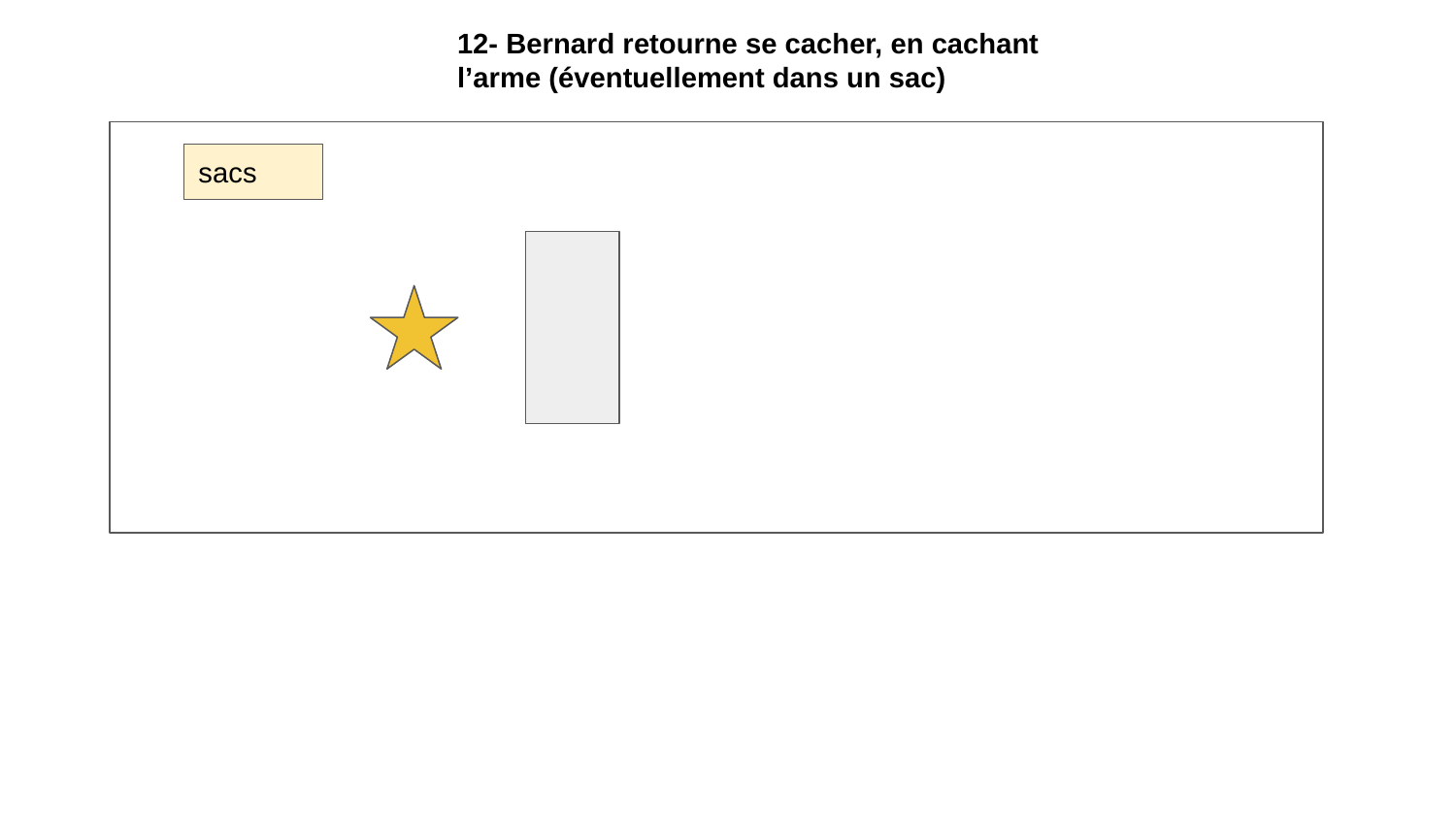

12- Bernard retourne se cacher, en cachant l’arme (éventuellement dans un sac)

sacs